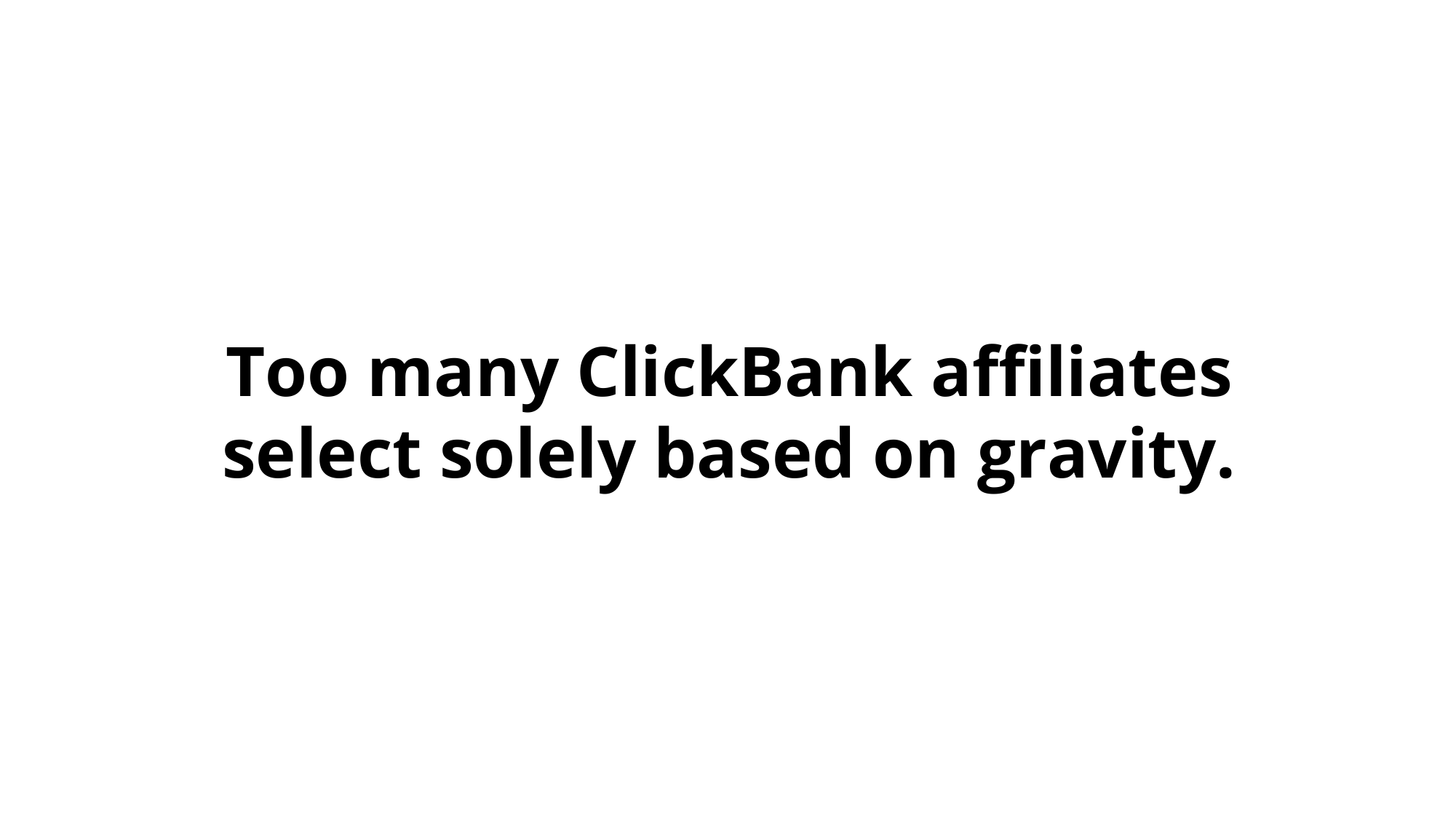

Too many ClickBank affiliates select solely based on gravity.